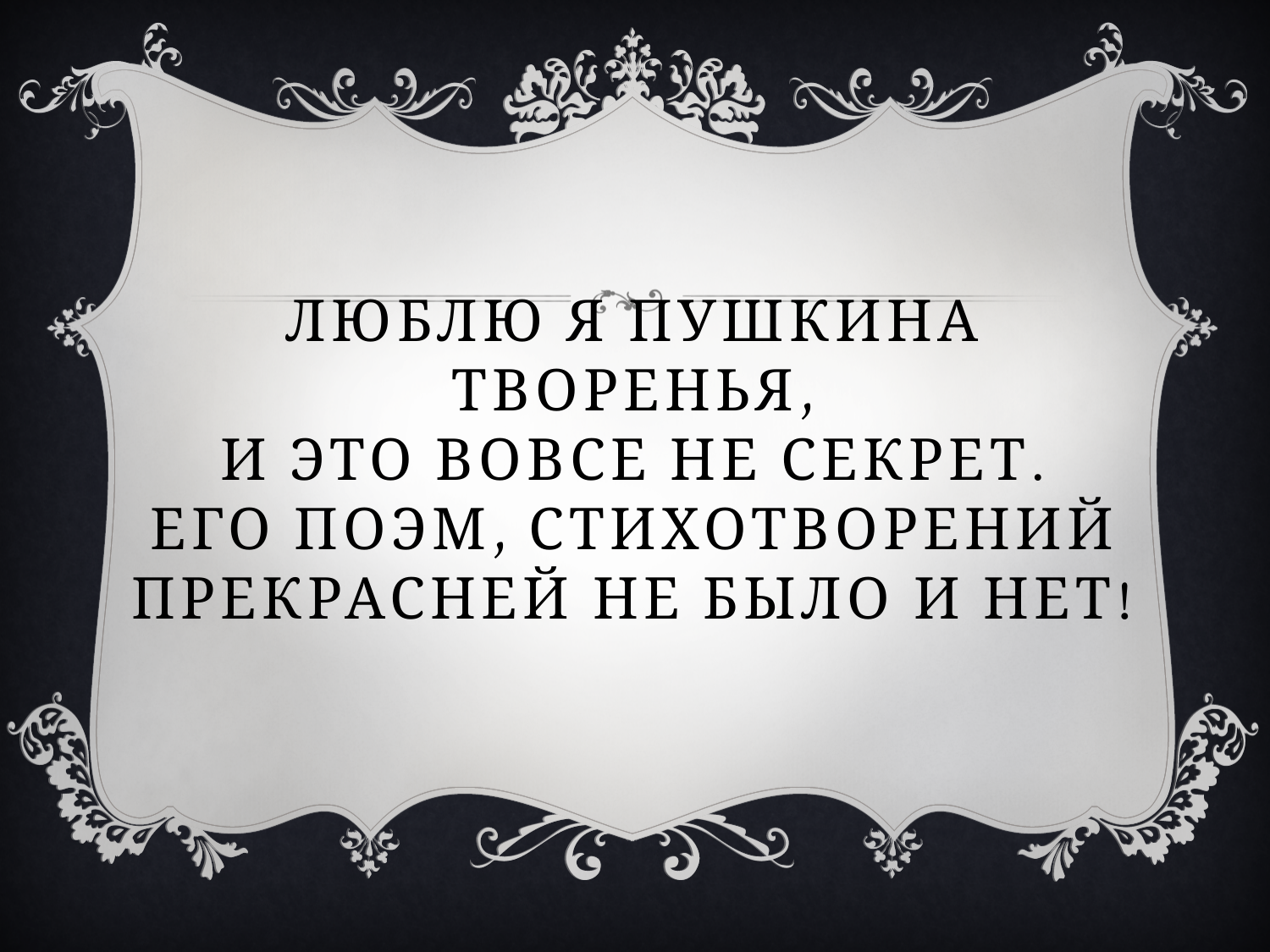

# Люблю я Пушкина творенья, И это вовсе не секрет. Его поэм, стихотворений Прекрасней не было и нет!